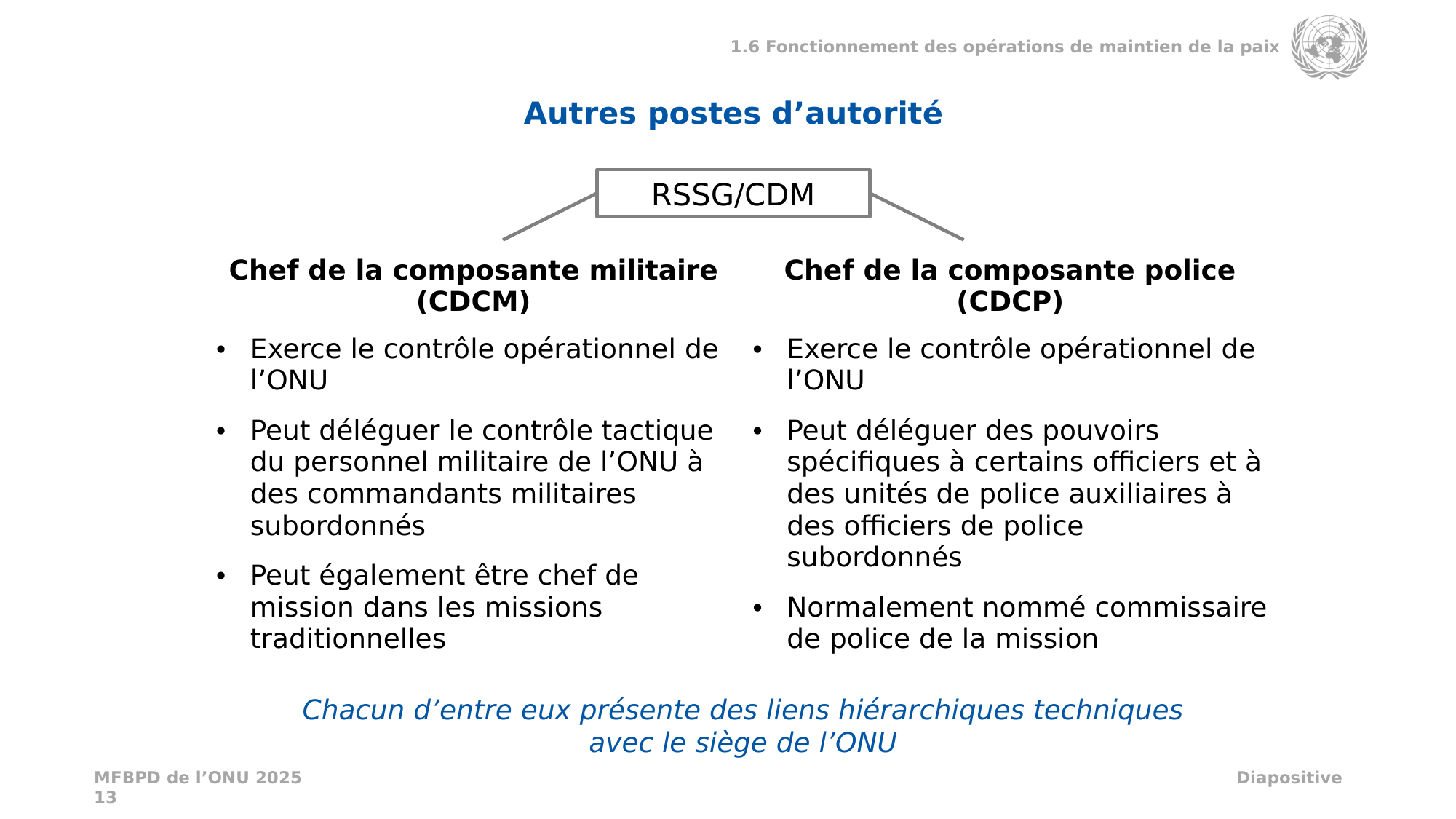

Autres postes d’autorité
RSSG/CDM
| Chef de la composante militaire (CDCM) | Chef de la composante police (CDCP) |
| --- | --- |
| Exerce le contrôle opérationnel de l’ONU Peut déléguer le contrôle tactique du personnel militaire de l’ONU à des commandants militaires subordonnés Peut également être chef de mission dans les missions traditionnelles | Exerce le contrôle opérationnel de l’ONU Peut déléguer des pouvoirs spécifiques à certains officiers et à des unités de police auxiliaires à des officiers de police subordonnés Normalement nommé commissaire de police de la mission |
Chacun d’entre eux présente des liens hiérarchiques techniques avec le siège de l’ONU